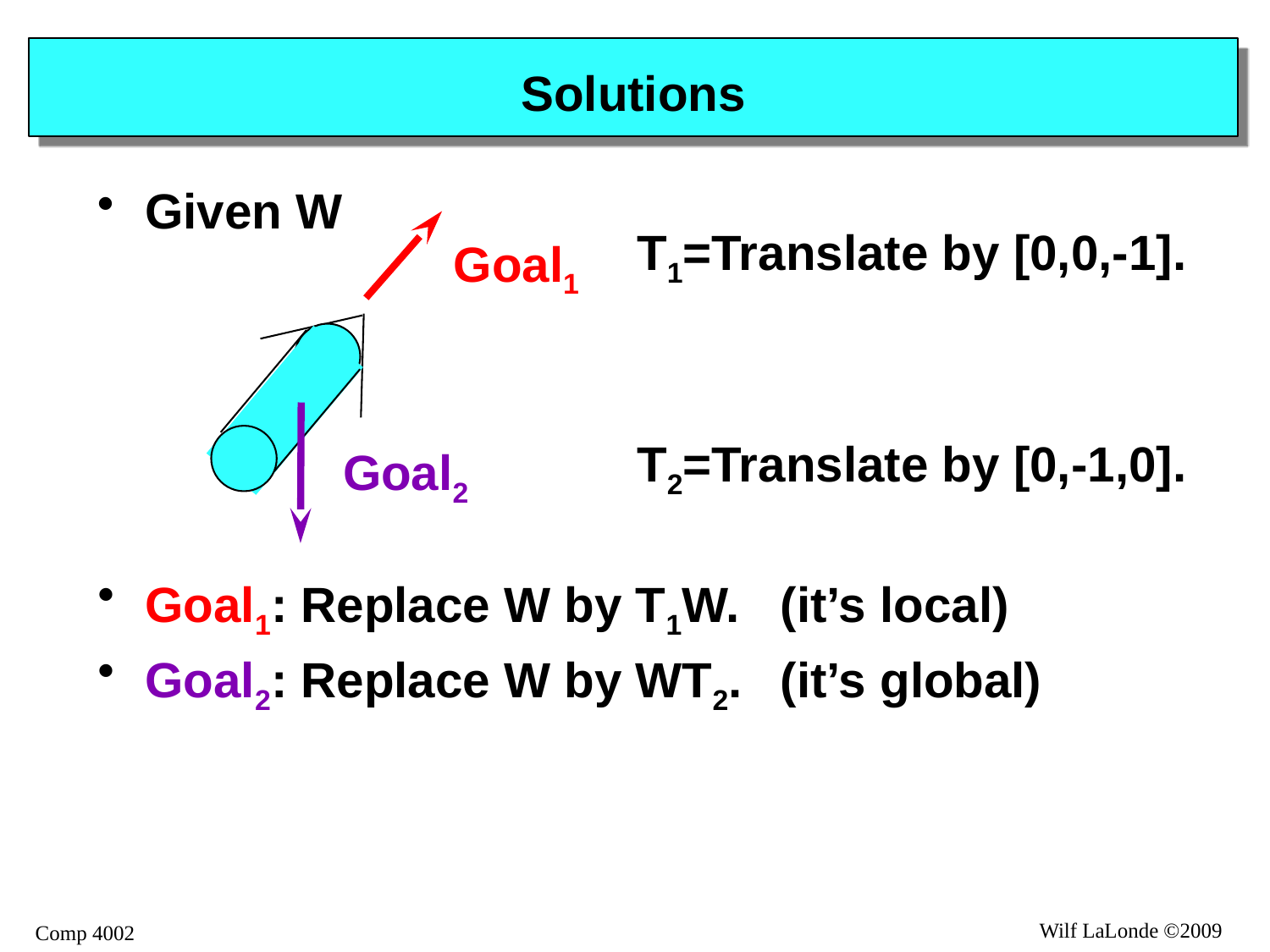

# Solutions
Given W

T1=Translate by [0,0,-1].
Goal1

T2=Translate by [0,-1,0].
Goal2
Goal1: Replace W by T1W.	(it’s local)
Goal2: Replace W by WT2.	(it’s global)